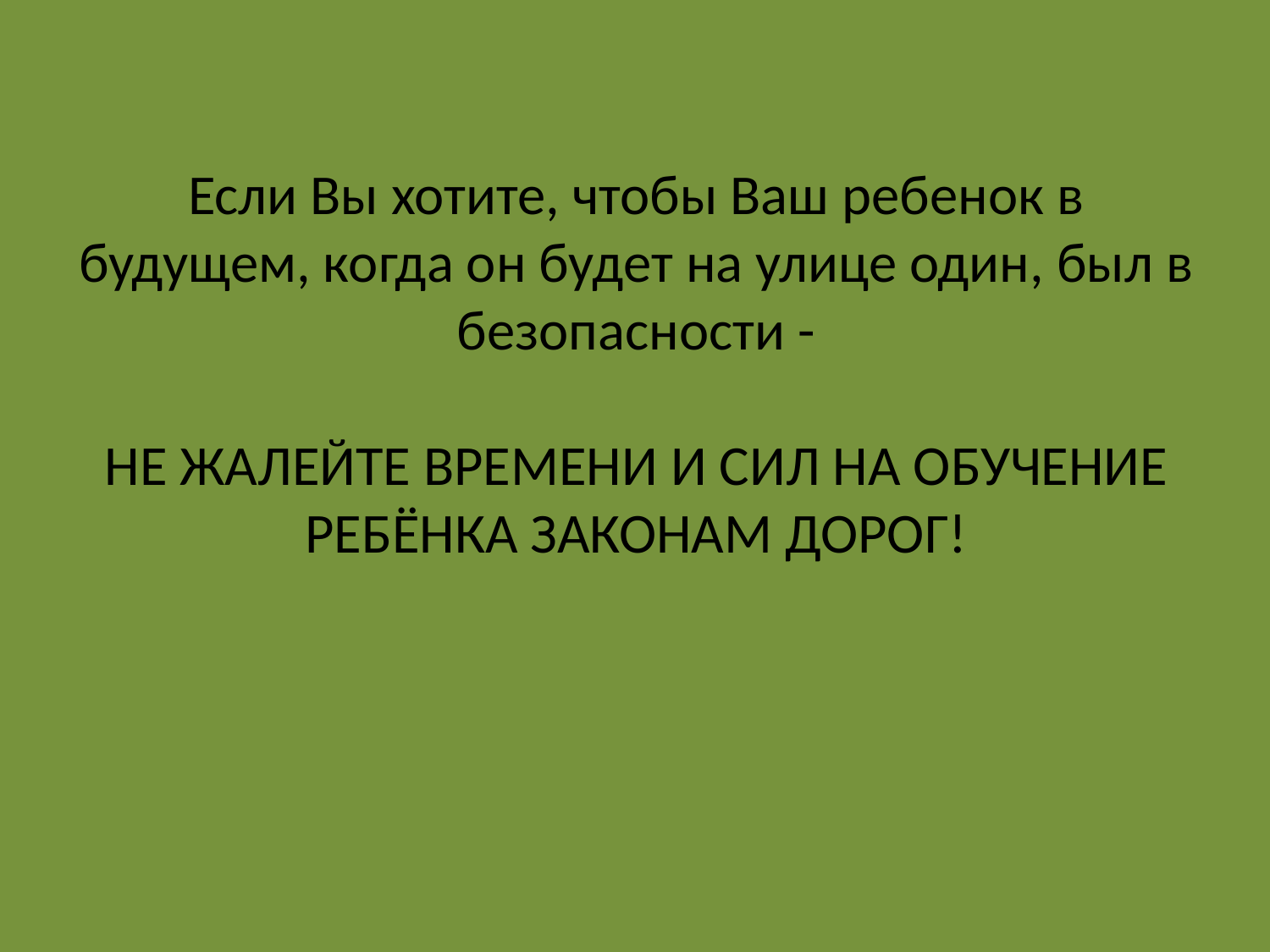

# Если Вы хотите, чтобы Ваш ребенок в будущем, когда он будет на улице один, был в безопасности -   НЕ ЖАЛЕЙТЕ ВРЕМЕНИ И СИЛ НА ОБУЧЕНИЕ РЕБЁНКА ЗАКОНАМ ДОРОГ!